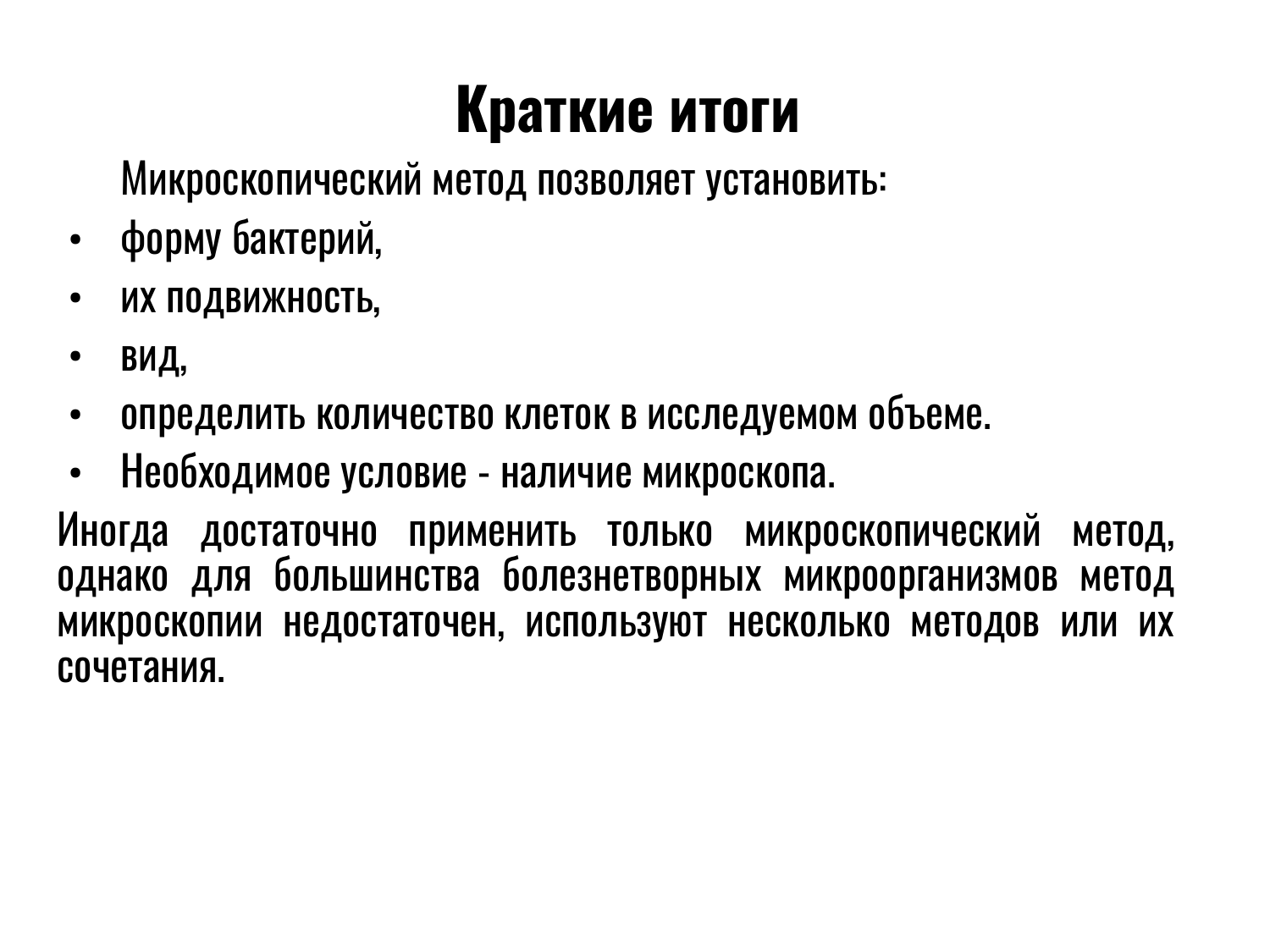

# Краткие итоги
Микроскопический метод позволяет установить:
форму бактерий,
их подвижность,
вид,
определить количество клеток в исследуемом объеме.
Необходимое условие - наличие микроскопа.
Иногда достаточно применить только микро­скопический метод, однако для большинства болезнетворных микроор­ганизмов метод микроскопии недостаточен, используют несколько методов или их сочетания.